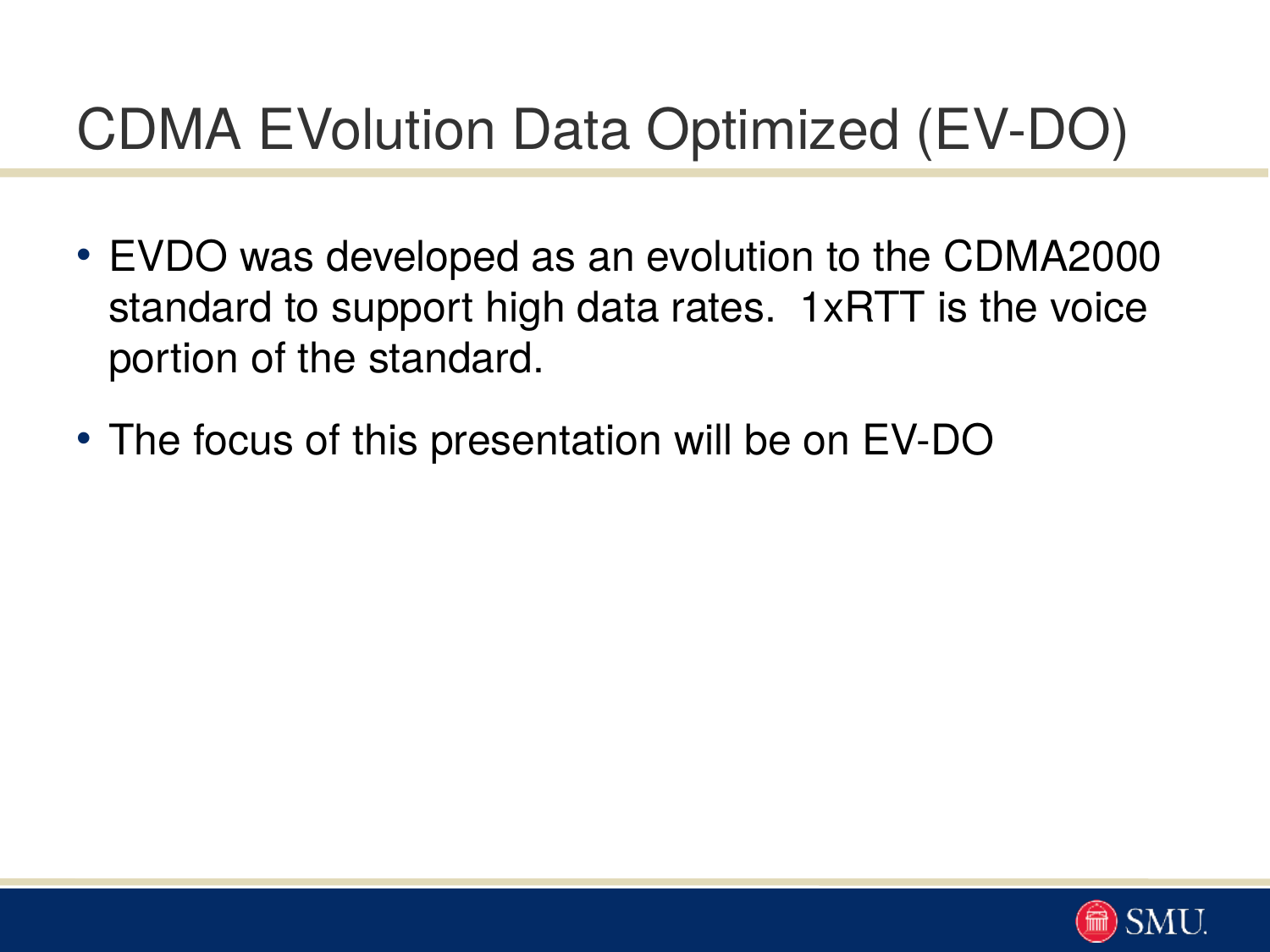

# CDMA EVolution Data Optimized (EV-DO)
EVDO was developed as an evolution to the CDMA2000 standard to support high data rates.  1xRTT is the voice portion of the standard.
The focus of this presentation will be on EV-DO